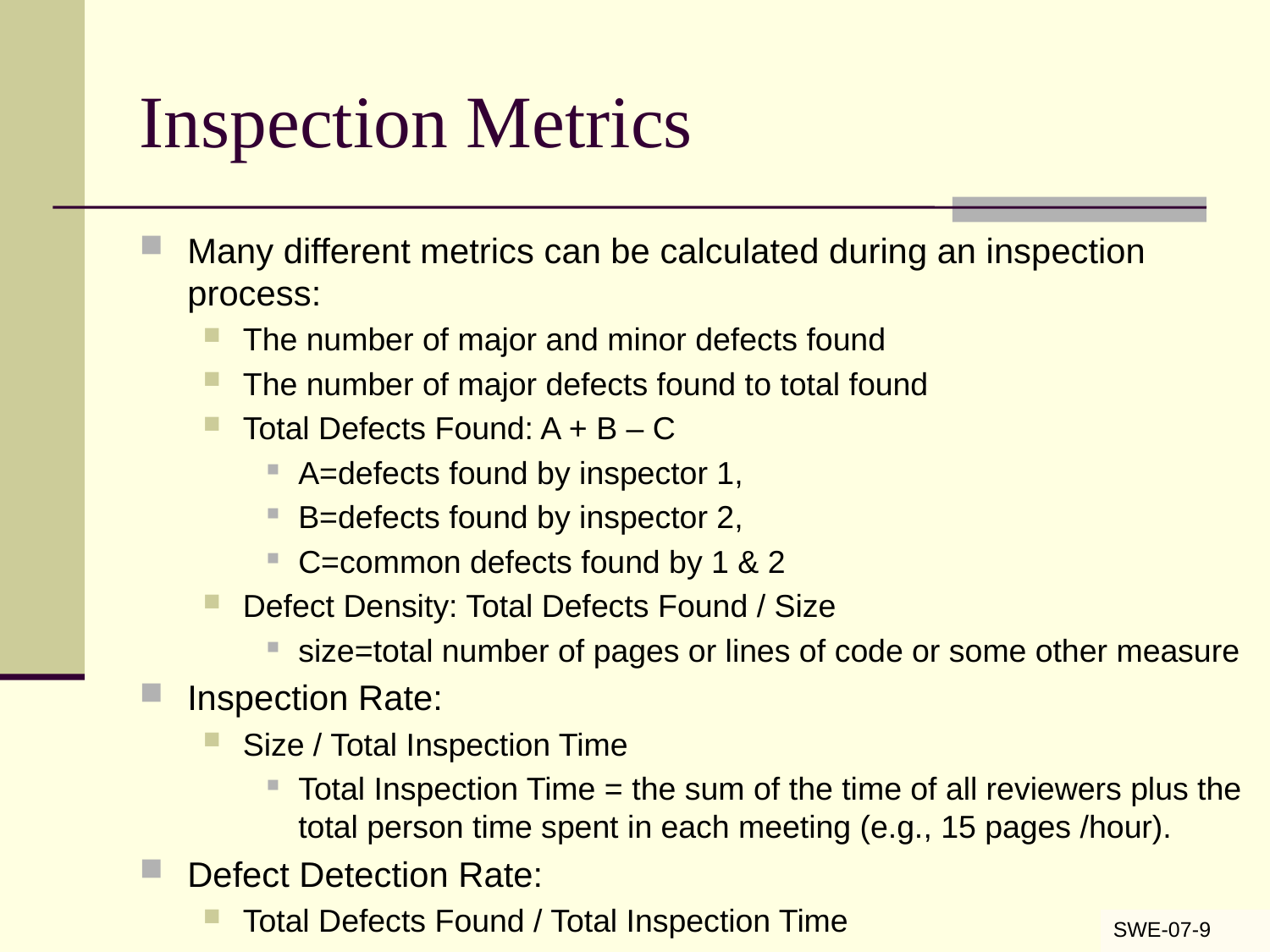

# Inspection Metrics
Many different metrics can be calculated during an inspection process:
The number of major and minor defects found
The number of major defects found to total found
Total Defects Found: A + B – C
A=defects found by inspector 1,
B=defects found by inspector 2,
C=common defects found by 1 & 2
Defect Density: Total Defects Found / Size
size=total number of pages or lines of code or some other measure
Inspection Rate:
Size / Total Inspection Time
Total Inspection Time = the sum of the time of all reviewers plus the total person time spent in each meeting (e.g., 15 pages /hour).
Defect Detection Rate:
Total Defects Found / Total Inspection Time